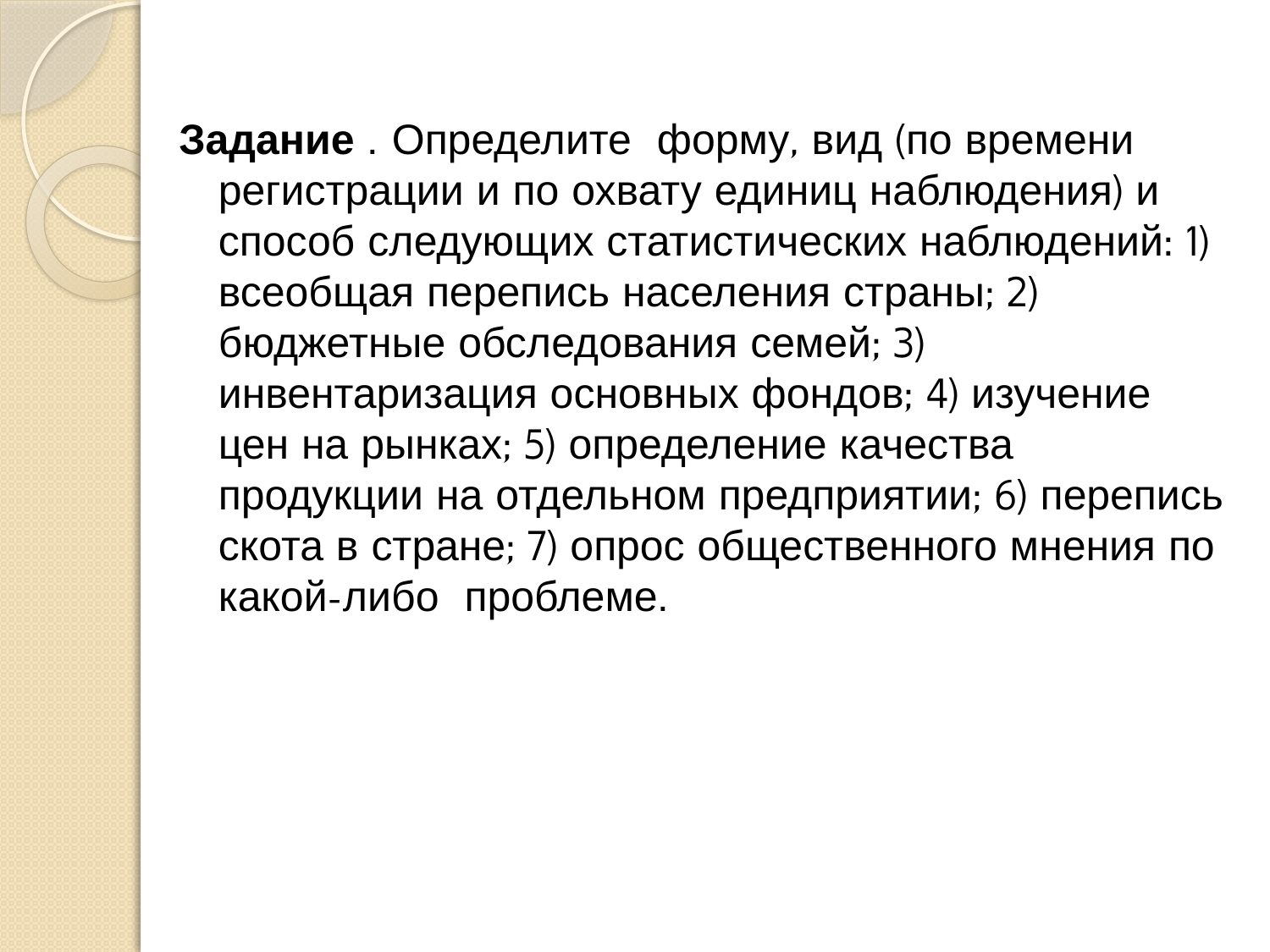

Задание . Определите  форму, вид (по времени регистрации и по охвату единиц наблюдения) и способ следующих статистических наблюдений: 1) всеобщая перепись населения страны; 2) бюджетные обследования семей; 3) инвентаризация основных фондов; 4) изучение  цен на рынках; 5) определение качества продукции на отдельном предприятии; 6) перепись скота в стране; 7) опрос общественного мнения по какой-либо  проблеме.